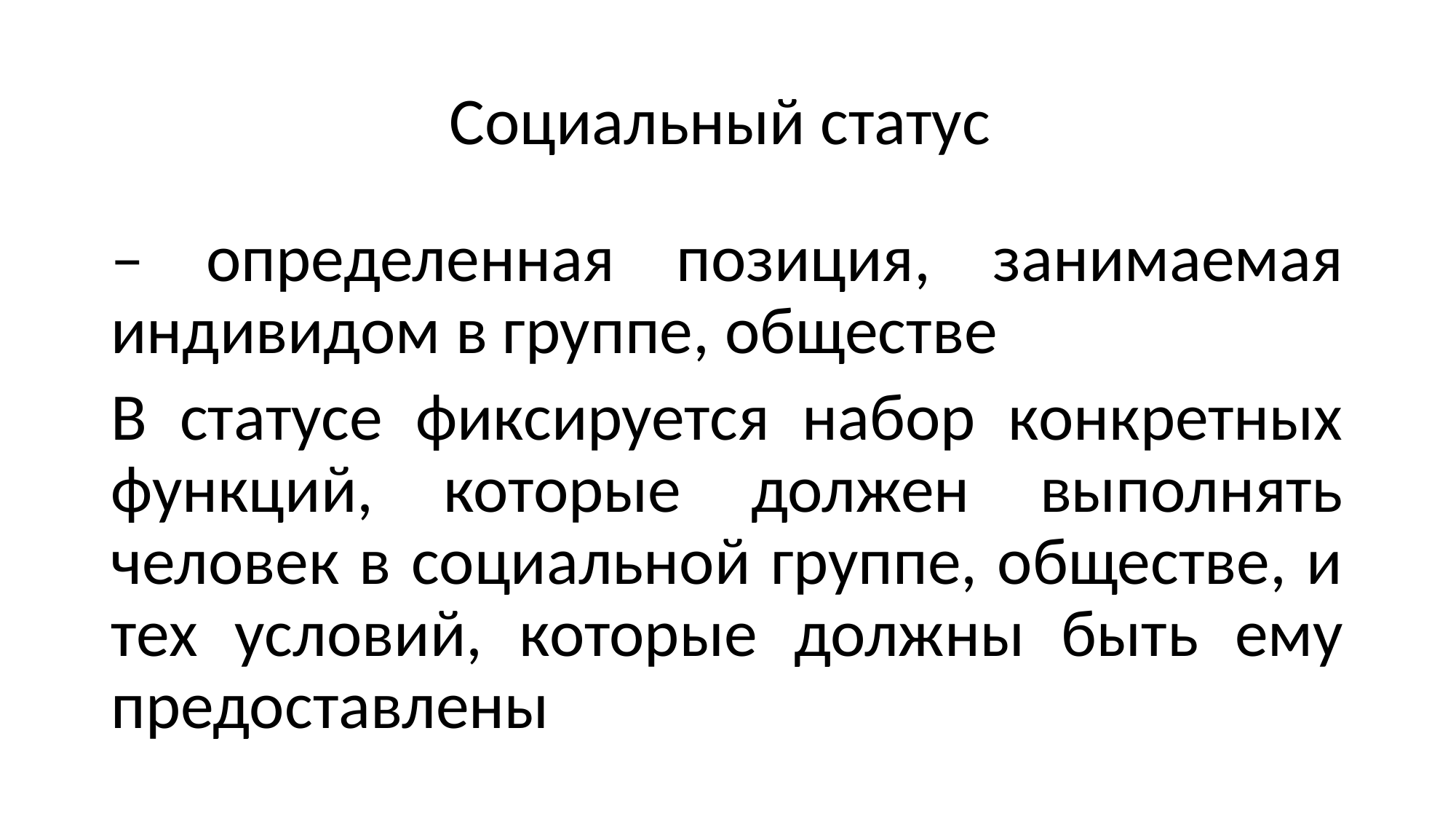

# Социальный статус
– определенная позиция, занимаемая индивидом в группе, обществе
В статусе фиксируется набор конкретных функций, которые должен выполнять человек в социальной группе, обществе, и тех условий, которые должны быть ему предоставлены